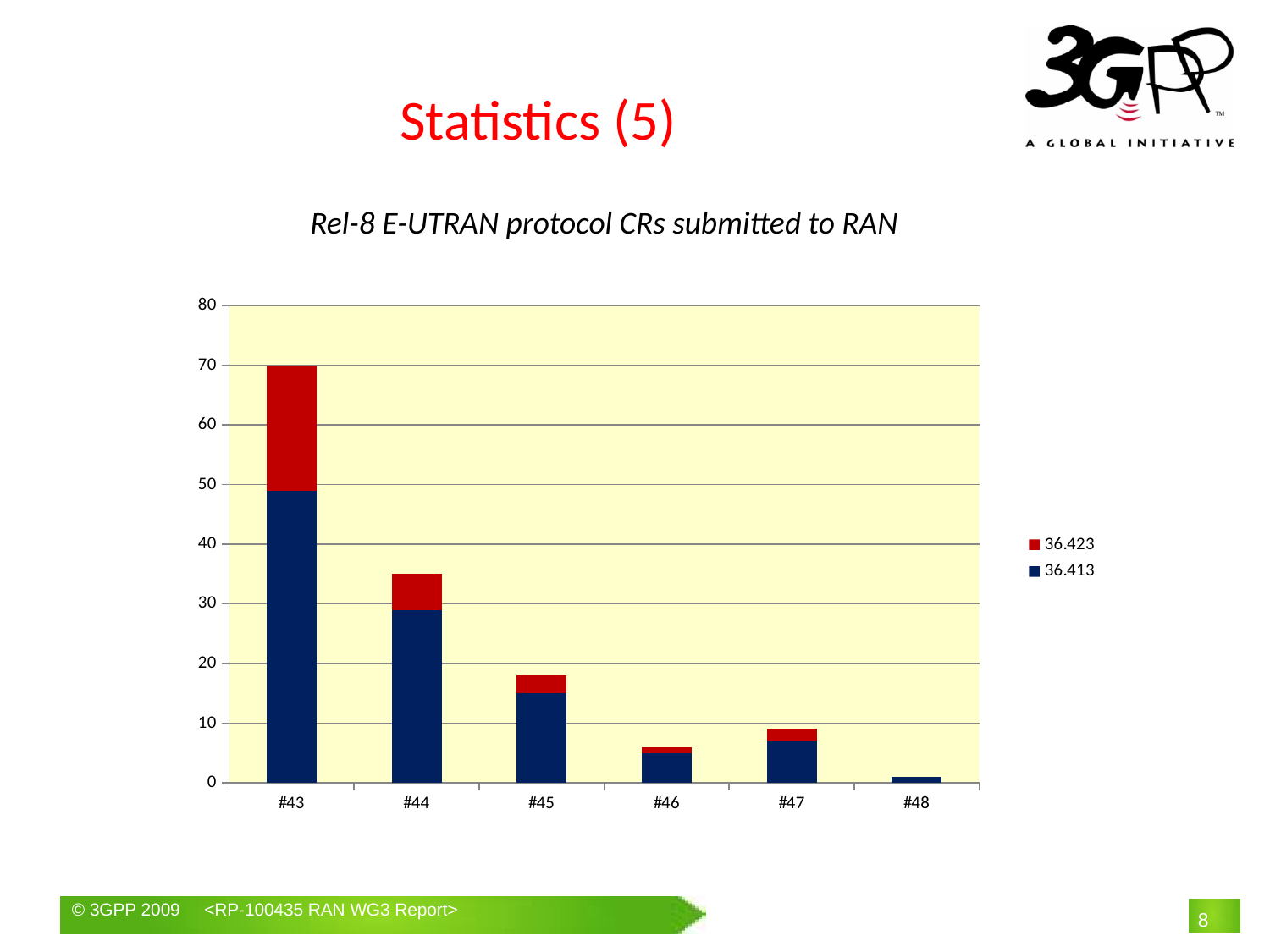

# Statistics (5)
Rel-8 E-UTRAN protocol CRs submitted to RAN

### Chart

| Category |  |  |
|---|---|---|
| #43 | 49.0 | 21.0 |
| #44 | 29.0 | 6.0 |
| #45 | 15.0 | 3.0 |
| #46 | 5.0 | 1.0 |
| #47 | 7.0 | 2.0 |
| #48 | 1.0 | 0.0 |
8